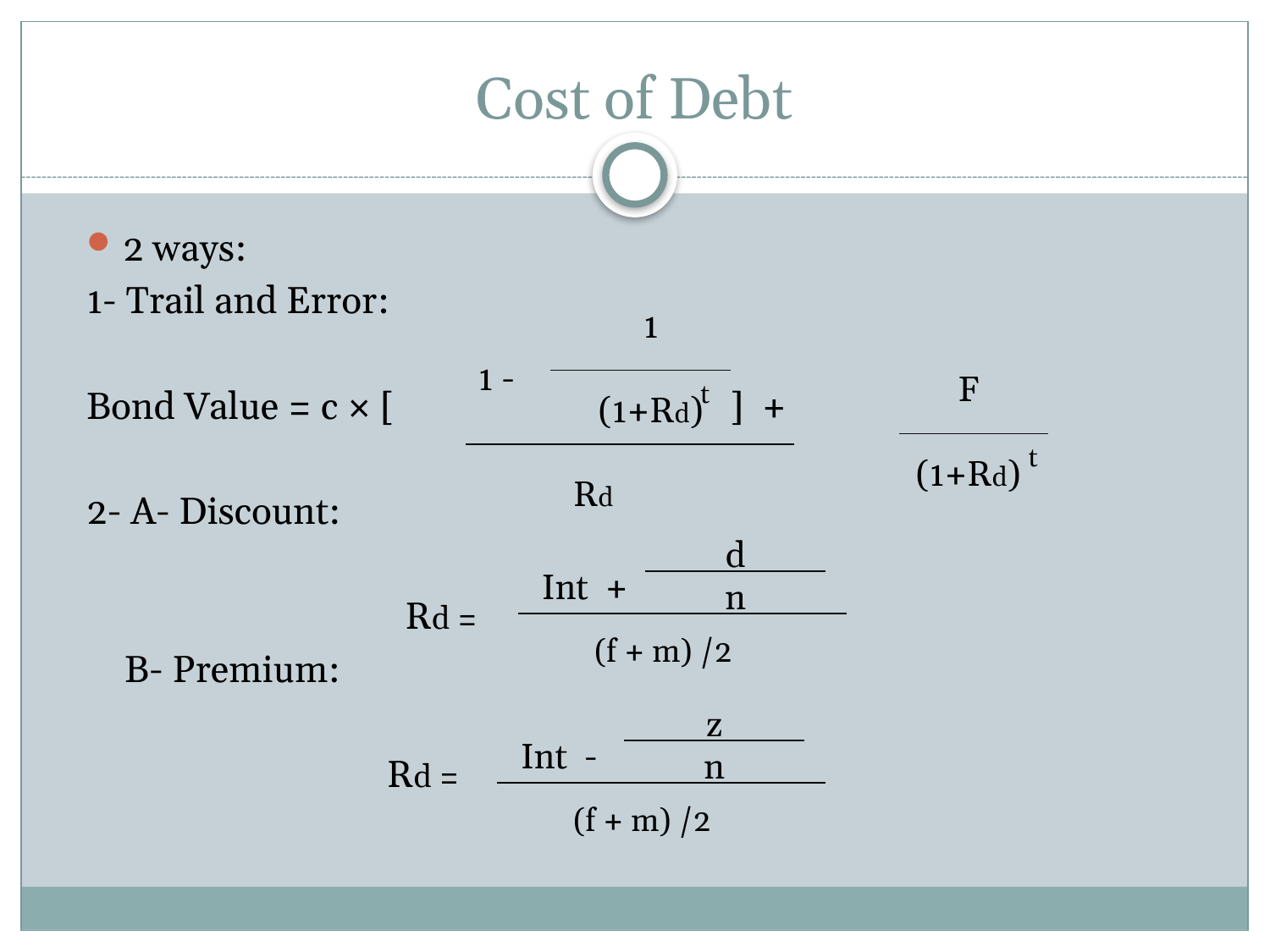

# Cost of Debt
2 ways:
1- Trail and Error:

Bond Value = c × [                                     ]  +

2- A- Discount:

                                   Rd =
     B- Premium:

                                 Rd =

1

(1+Rd)
1 -
F

(1+Rd)
t
t
Rd
d
n
Int  +
(f + m) /2
z
n
Int  -
(f + m) /2